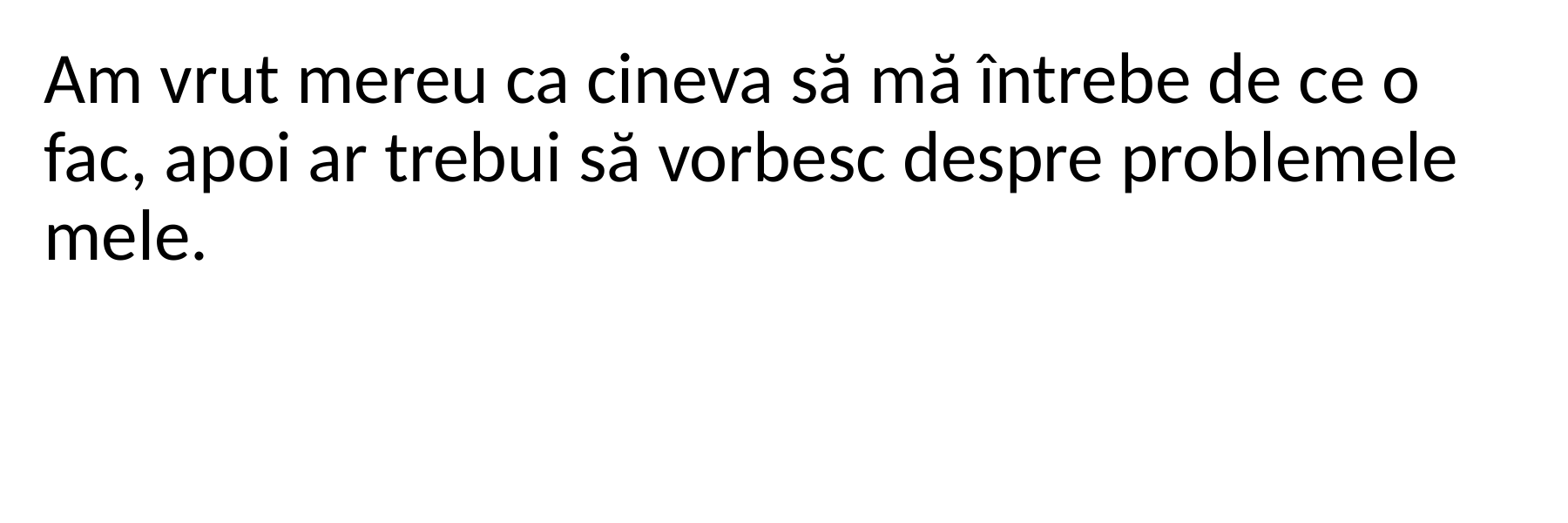

Am vrut mereu ca cineva să mă întrebe de ce o fac, apoi ar trebui să vorbesc despre problemele mele.